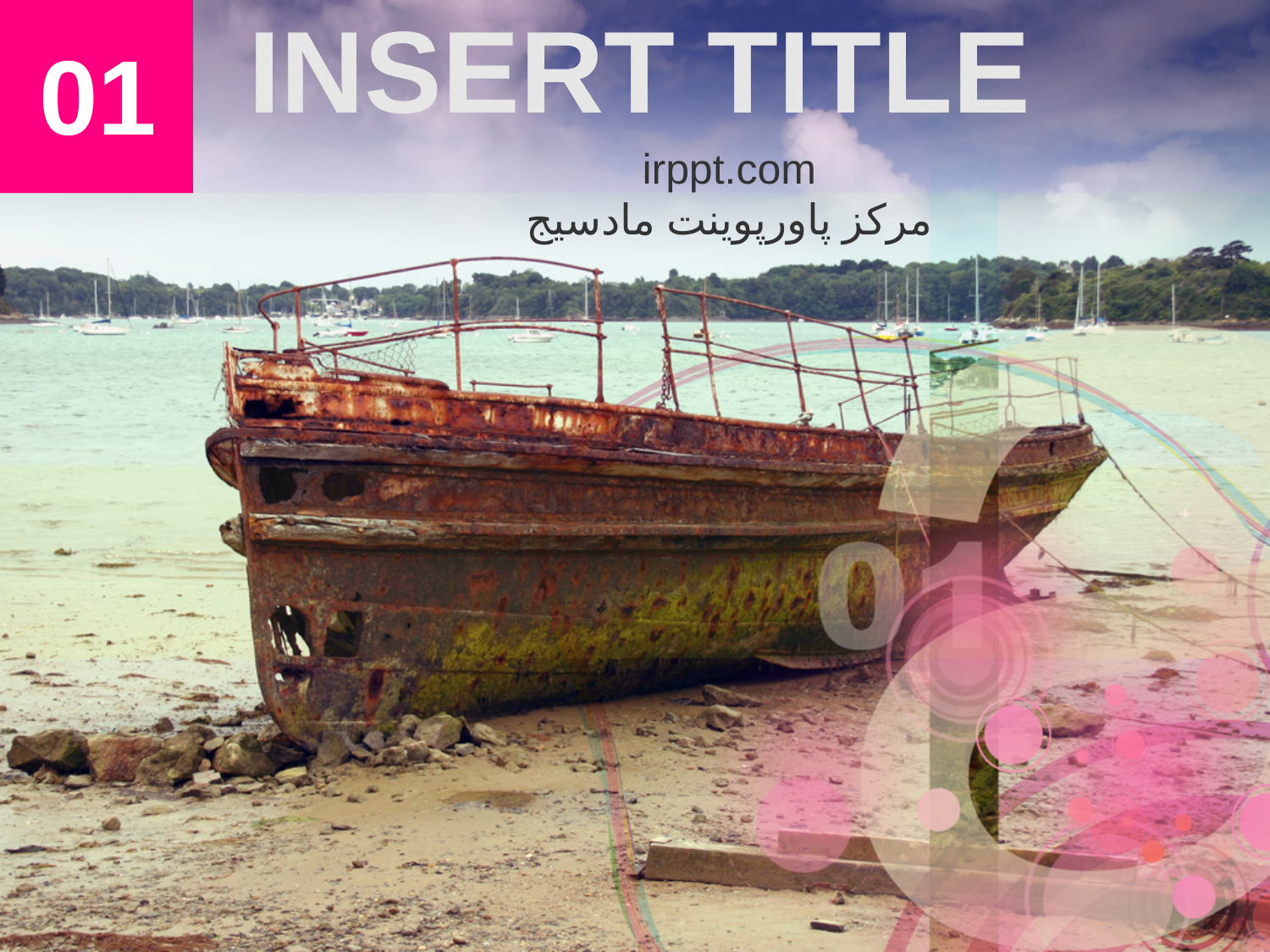

01
# INSERT TITLE
irppt.com
مرکز پاورپوینت مادسیج